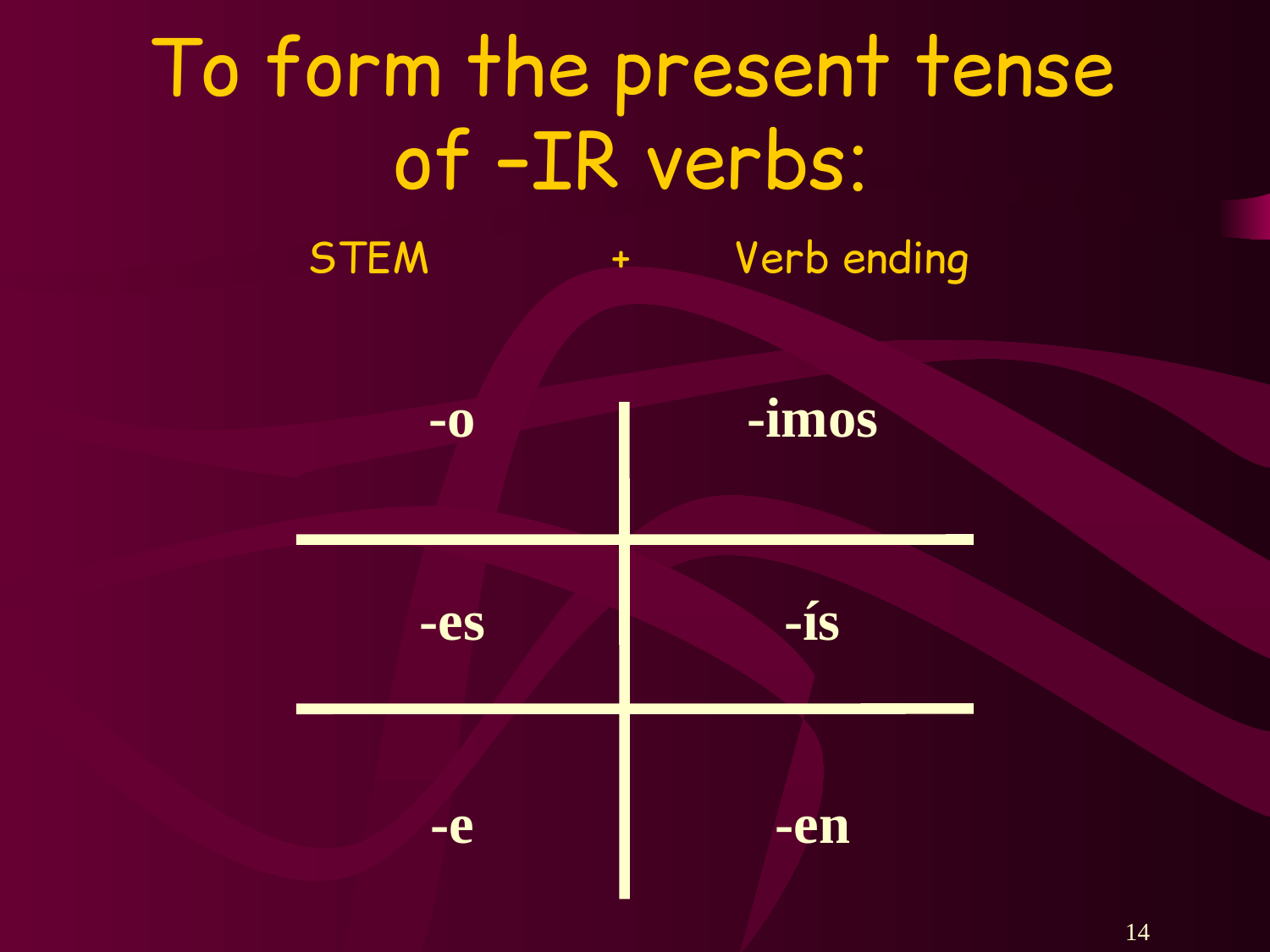

# To form the present tense of –IR verbs:
STEM	              +        Verb ending
-o

-es

-e
-imos

-ís

-en

14
14